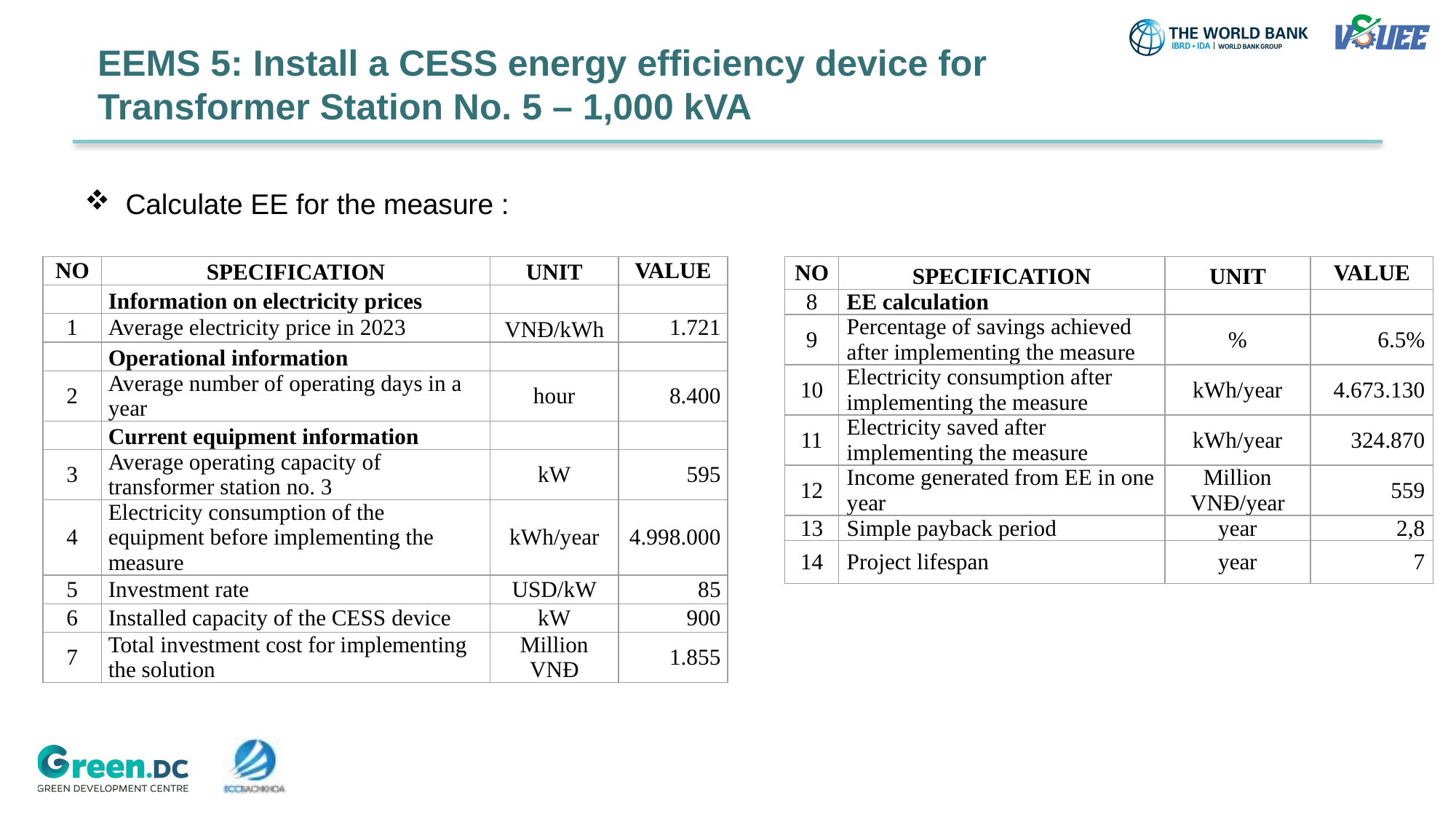

EEMS 5: Install a CESS energy efficiency device for Transformer Station No. 5 – 1,000 kVA
Calculate EE for the measure :
| NO | SPECIFICATION | UNIT | VALUE |
| --- | --- | --- | --- |
|  | Information on electricity prices |  |  |
| 1 | Average electricity price in 2023 | VNĐ/kWh | 1.721 |
|  | Operational information |  |  |
| 2 | Average number of operating days in a year | hour | 8.400 |
|  | Current equipment information |  |  |
| 3 | Average operating capacity of transformer station no. 3 | kW | 595 |
| 4 | Electricity consumption of the equipment before implementing the measure | kWh/year | 4.998.000 |
| 5 | Investment rate | USD/kW | 85 |
| 6 | Installed capacity of the CESS device | kW | 900 |
| 7 | Total investment cost for implementing the solution | Million VNĐ | 1.855 |
| NO | SPECIFICATION | UNIT | VALUE |
| --- | --- | --- | --- |
| 8 | EE calculation |  |  |
| 9 | Percentage of savings achieved after implementing the measure | % | 6.5% |
| 10 | Electricity consumption after implementing the measure | kWh/year | 4.673.130 |
| 11 | Electricity saved after implementing the measure | kWh/year | 324.870 |
| 12 | Income generated from EE in one year | Million VNĐ/year | 559 |
| 13 | Simple payback period | year | 2,8 |
| 14 | Project lifespan | year | 7 |